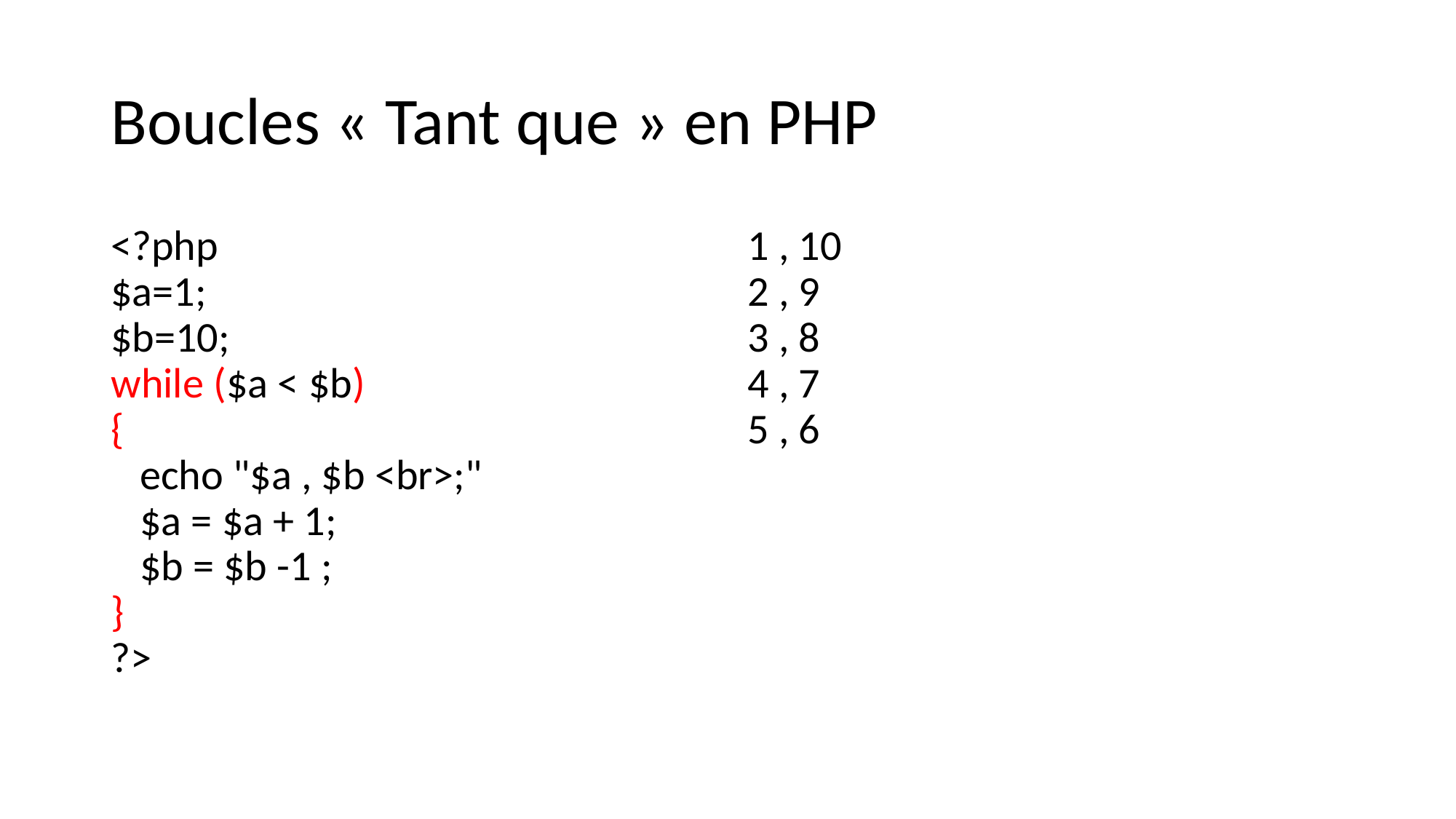

# Boucles « Tant que » en PHP
<?php
$a=1;
$b=10;
while ($a < $b)
{
   echo "$a , $b <br>;"
   $a = $a + 1;
   $b = $b -1 ;
}
?>
1 , 10
2 , 9
3 , 8
4 , 7
5 , 6